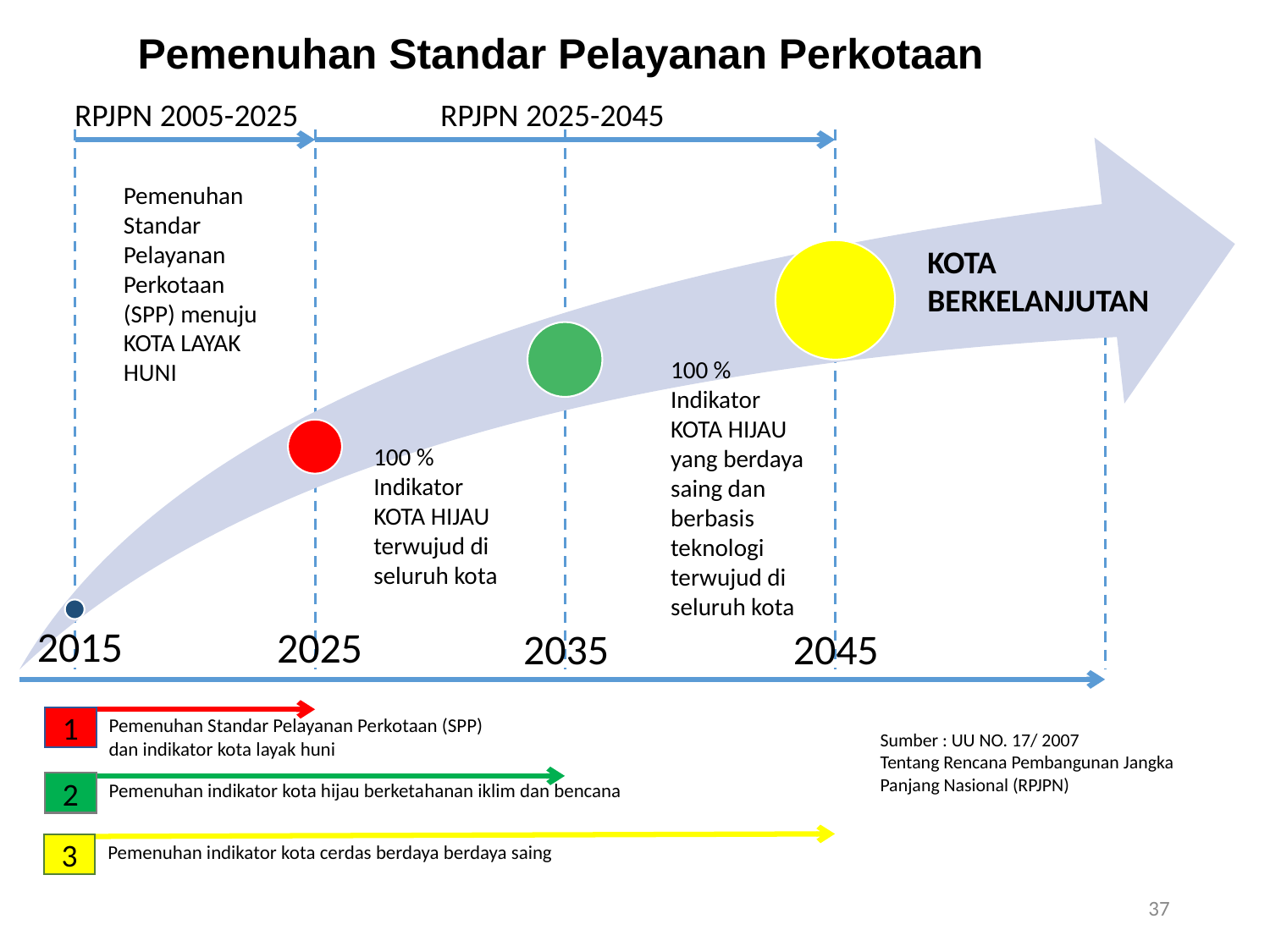

Pemenuhan Standar Pelayanan Perkotaan
RPJPN 2005-2025
RPJPN 2025-2045
2015
2025
2035
2045
Pemenuhan Standar Pelayanan Perkotaan (SPP) menuju KOTA LAYAK HUNI
KOTA BERKELANJUTAN
100 % Indikator KOTA HIJAU yang berdaya saing dan berbasis teknologi  terwujud di seluruh kota
100 % Indikator KOTA HIJAU terwujud di seluruh kota
Pemenuhan Standar Pelayanan Perkotaan (SPP) dan indikator kota layak huni
1
Sumber : UU NO. 17/ 2007
Tentang Rencana Pembangunan Jangka Panjang Nasional (RPJPN)
Pemenuhan indikator kota hijau berketahanan iklim dan bencana
2
Pemenuhan indikator kota cerdas berdaya berdaya saing
3
37